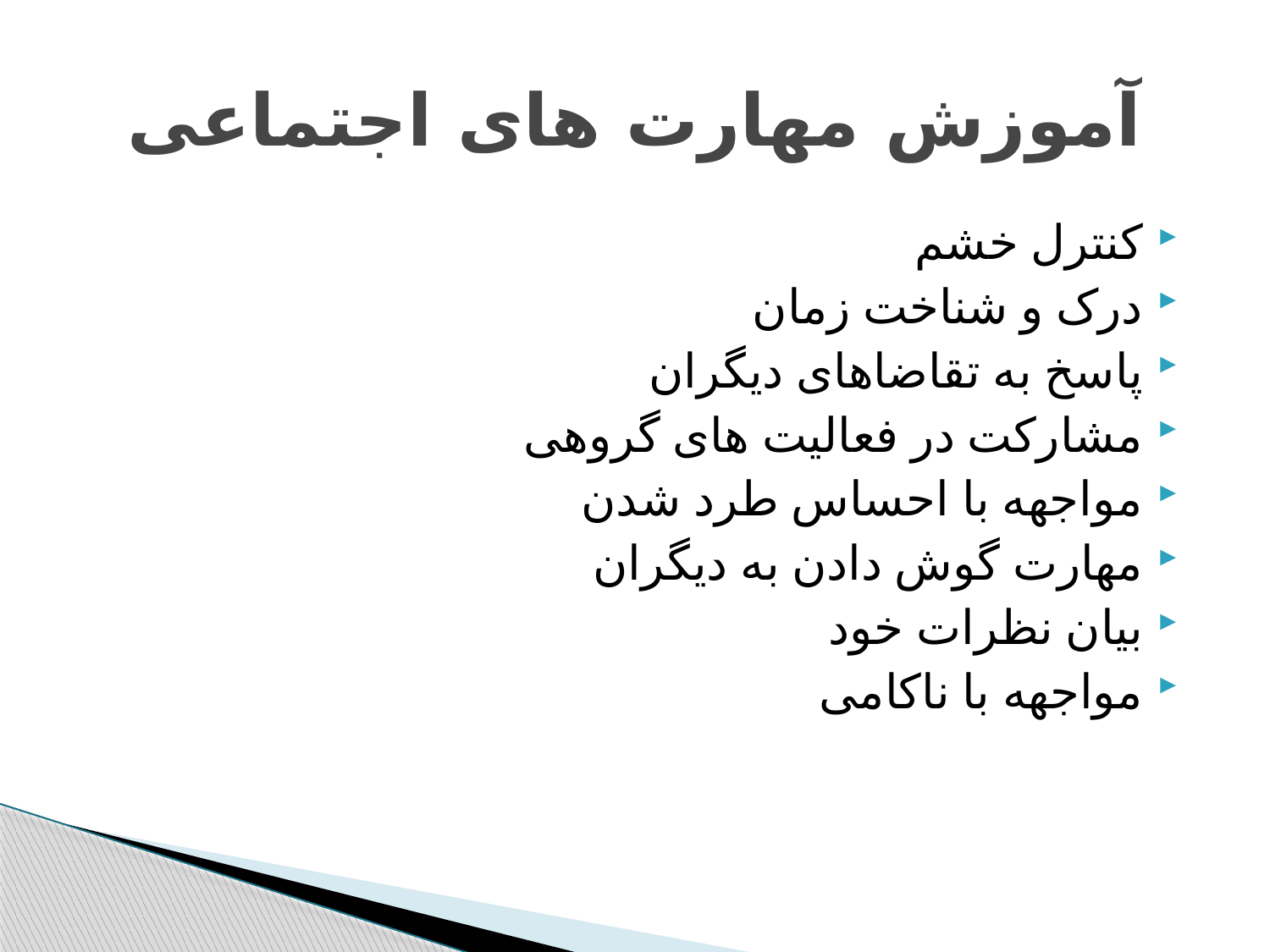

# آموزش مهارت های اجتماعی
کنترل خشم
درک و شناخت زمان
پاسخ به تقاضاهای دیگران
مشارکت در فعالیت های گروهی
مواجهه با احساس طرد شدن
مهارت گوش دادن به دیگران
بیان نظرات خود
مواجهه با ناکامی